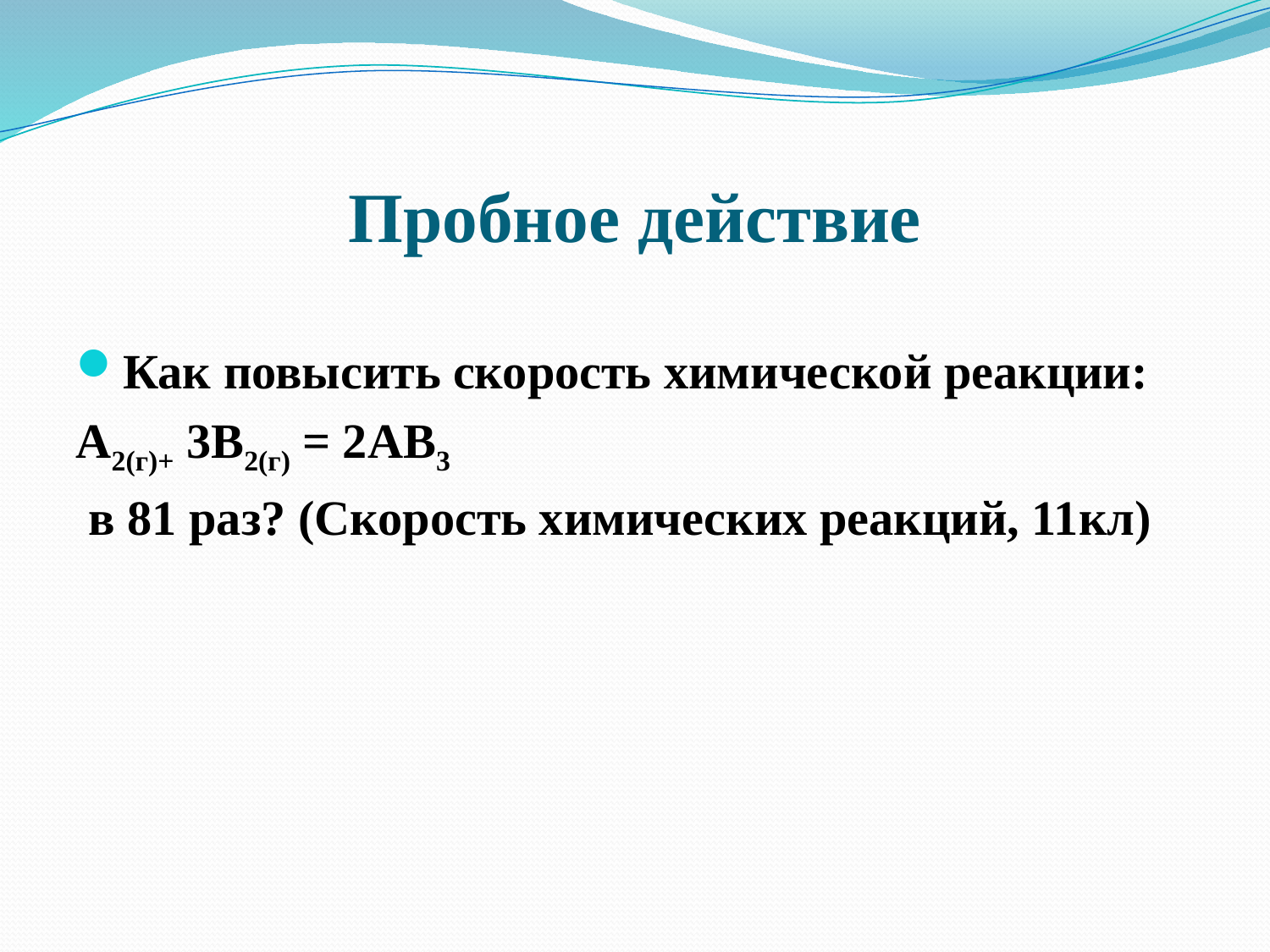

# Пробное действие

Как повысить скорость химической реакции:
А2(г)+ 3В2(г) = 2АВ3
 в 81 раз? (Скорость химических реакций, 11кл)